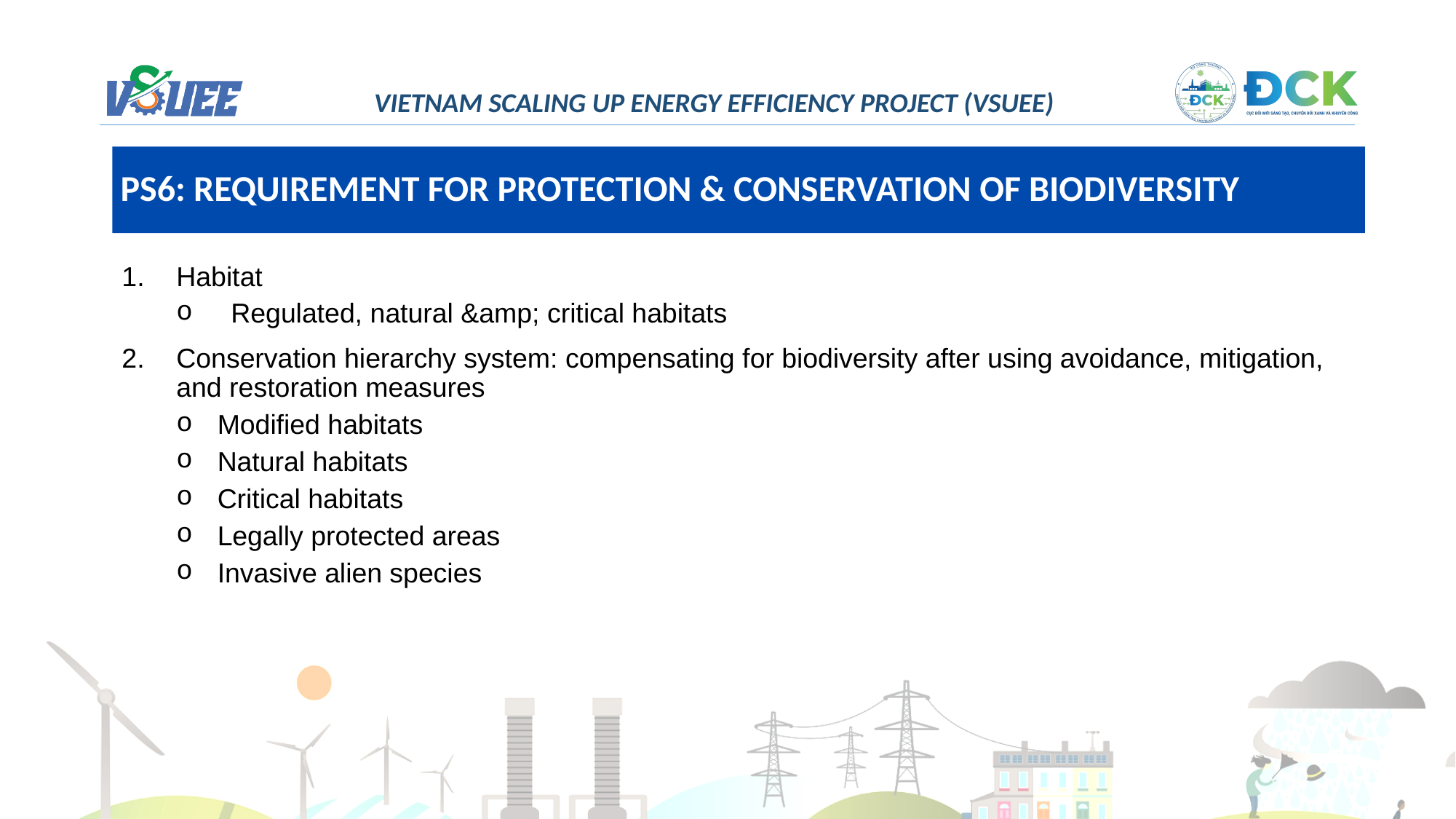

PS6: REQUIREMENT FOR PROTECTION & CONSERVATION OF BIODIVERSITY
Habitat
Regulated, natural &amp; critical habitats
Conservation hierarchy system: compensating for biodiversity after using avoidance, mitigation, and restoration measures
Modified habitats
Natural habitats
Critical habitats
Legally protected areas
Invasive alien species